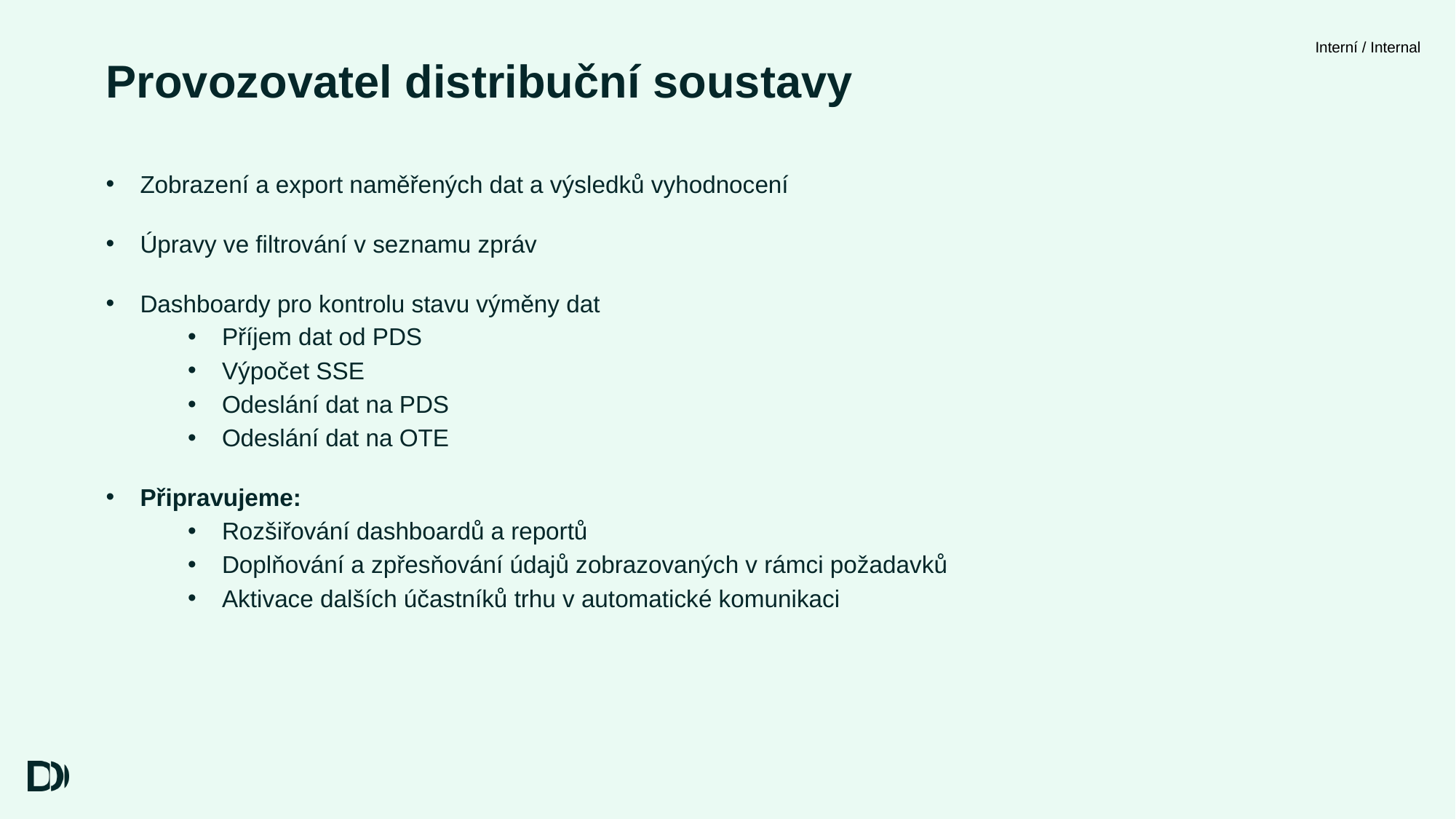

# Provozovatel distribuční soustavy
Zobrazení a export naměřených dat a výsledků vyhodnocení
Úpravy ve filtrování v seznamu zpráv
Dashboardy pro kontrolu stavu výměny dat
Příjem dat od PDS
Výpočet SSE
Odeslání dat na PDS
Odeslání dat na OTE
Připravujeme:
Rozšiřování dashboardů a reportů
Doplňování a zpřesňování údajů zobrazovaných v rámci požadavků
Aktivace dalších účastníků trhu v automatické komunikaci